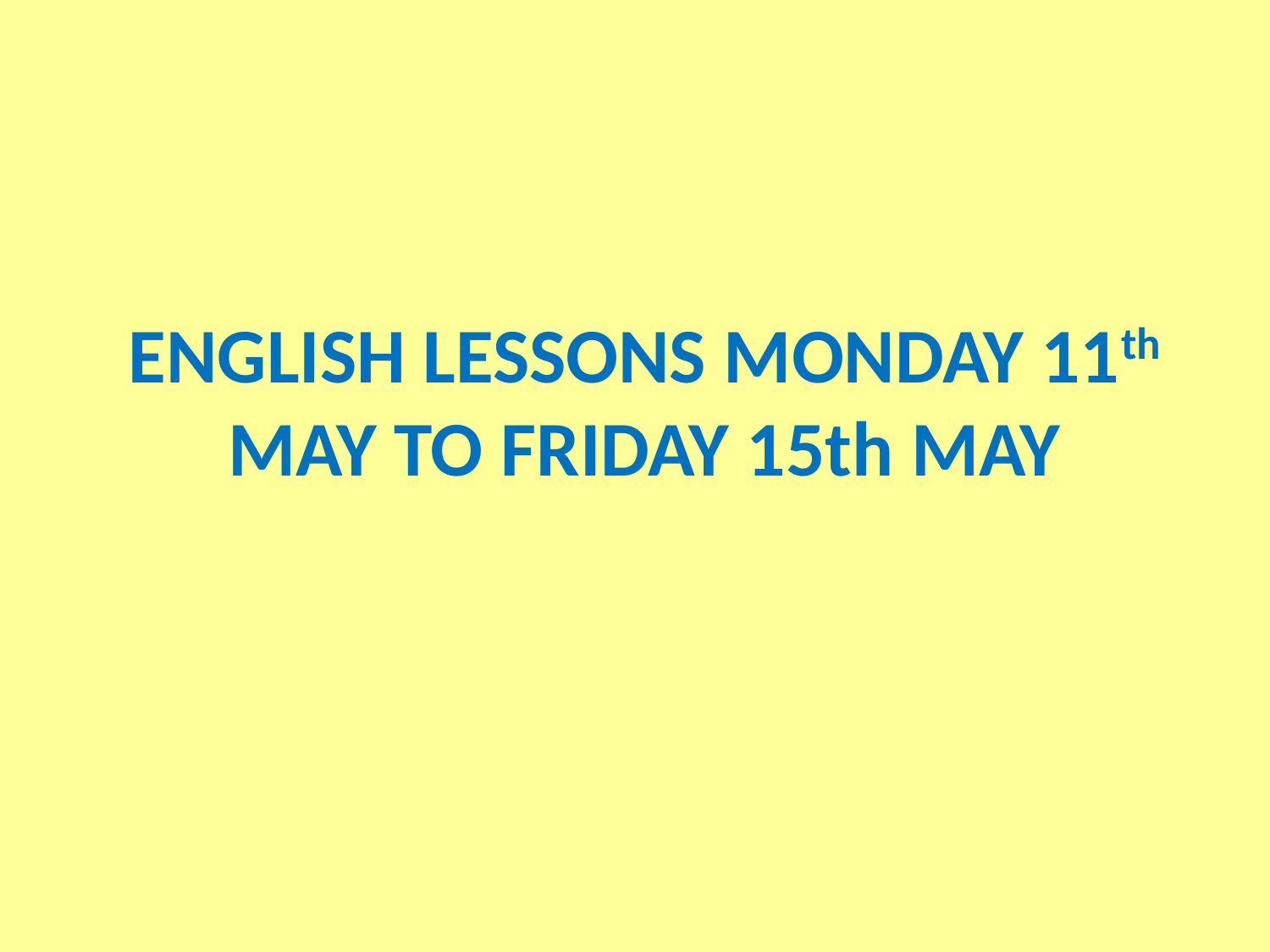

# ENGLISH LESSONS MONDAY 11th MAY TO FRIDAY 15th MAY